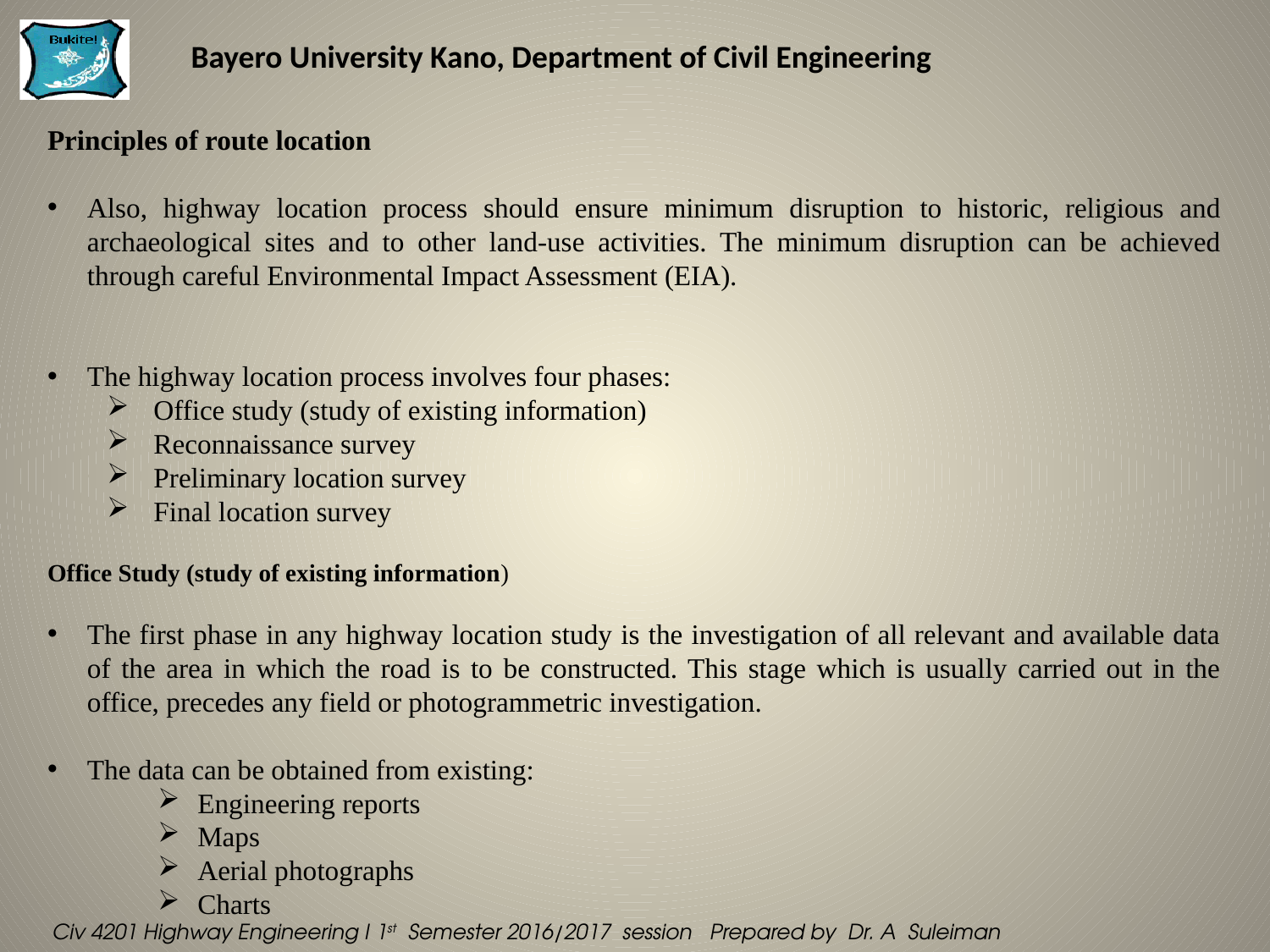

Principles of route location

Also, highway location process should ensure minimum disruption to historic, religious and archaeological sites and to other land-use activities. The minimum disruption can be achieved through careful Environmental Impact Assessment (EIA).

The highway location process involves four phases:
 Office study (study of existing information)
 Reconnaissance survey
 Preliminary location survey
 Final location survey

Office Study (study of existing information)

The first phase in any highway location study is the investigation of all relevant and available data of the area in which the road is to be constructed. This stage which is usually carried out in the office, precedes any field or photogrammetric investigation.

The data can be obtained from existing:
Engineering reports
Maps
Aerial photographs
Charts